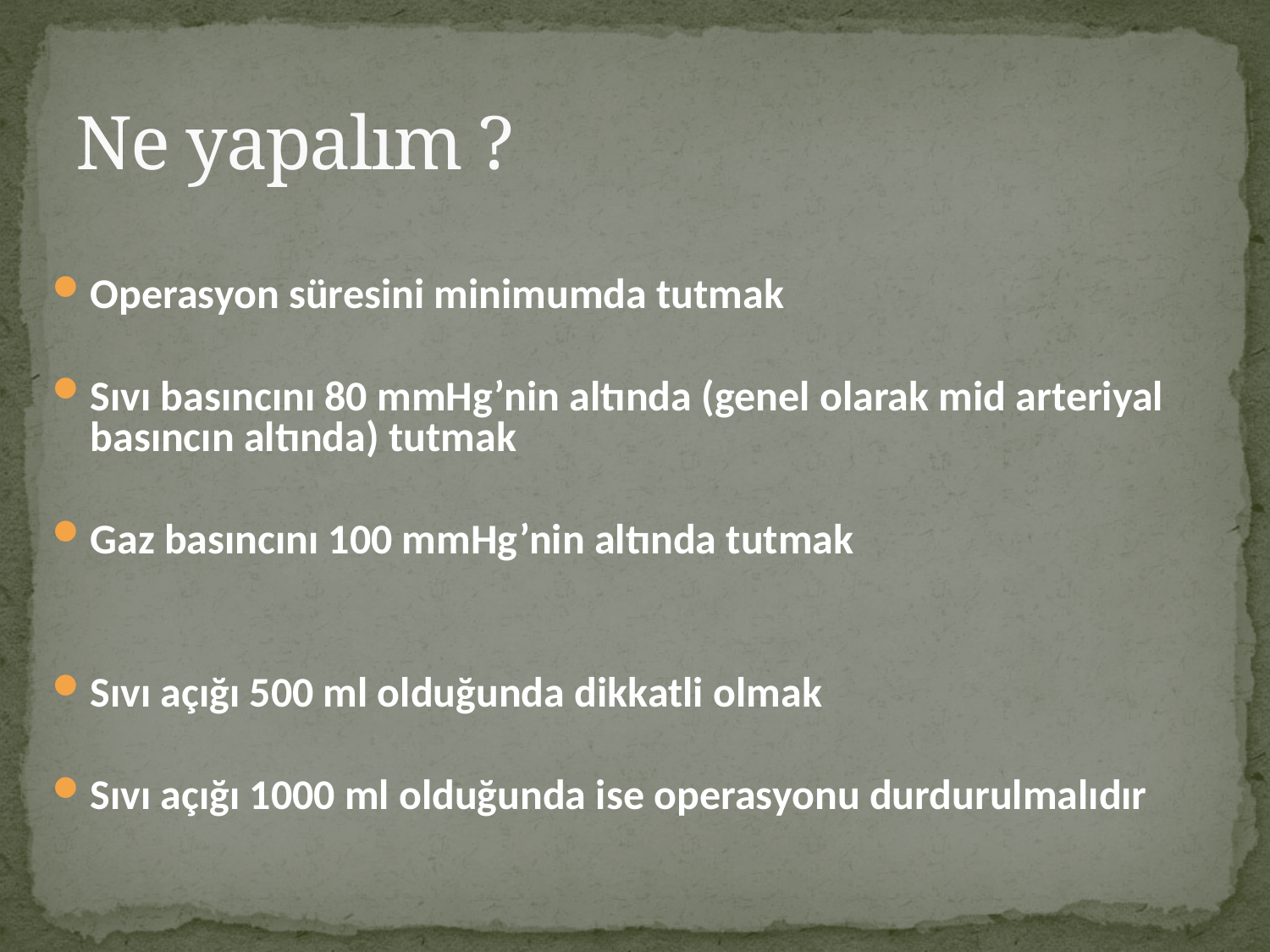

# Ne yapalım ?

Operasyon süresini minimumda tutmak

Sıvı basıncını 80 mmHg’nin altında (genel olarak mid arteriyal basıncın altında) tutmak

Gaz basıncını 100 mmHg’nin altında tutmak

Sıvı açığı 500 ml olduğunda dikkatli olmak

Sıvı açığı 1000 ml olduğunda ise operasyonu durdurulmalıdır